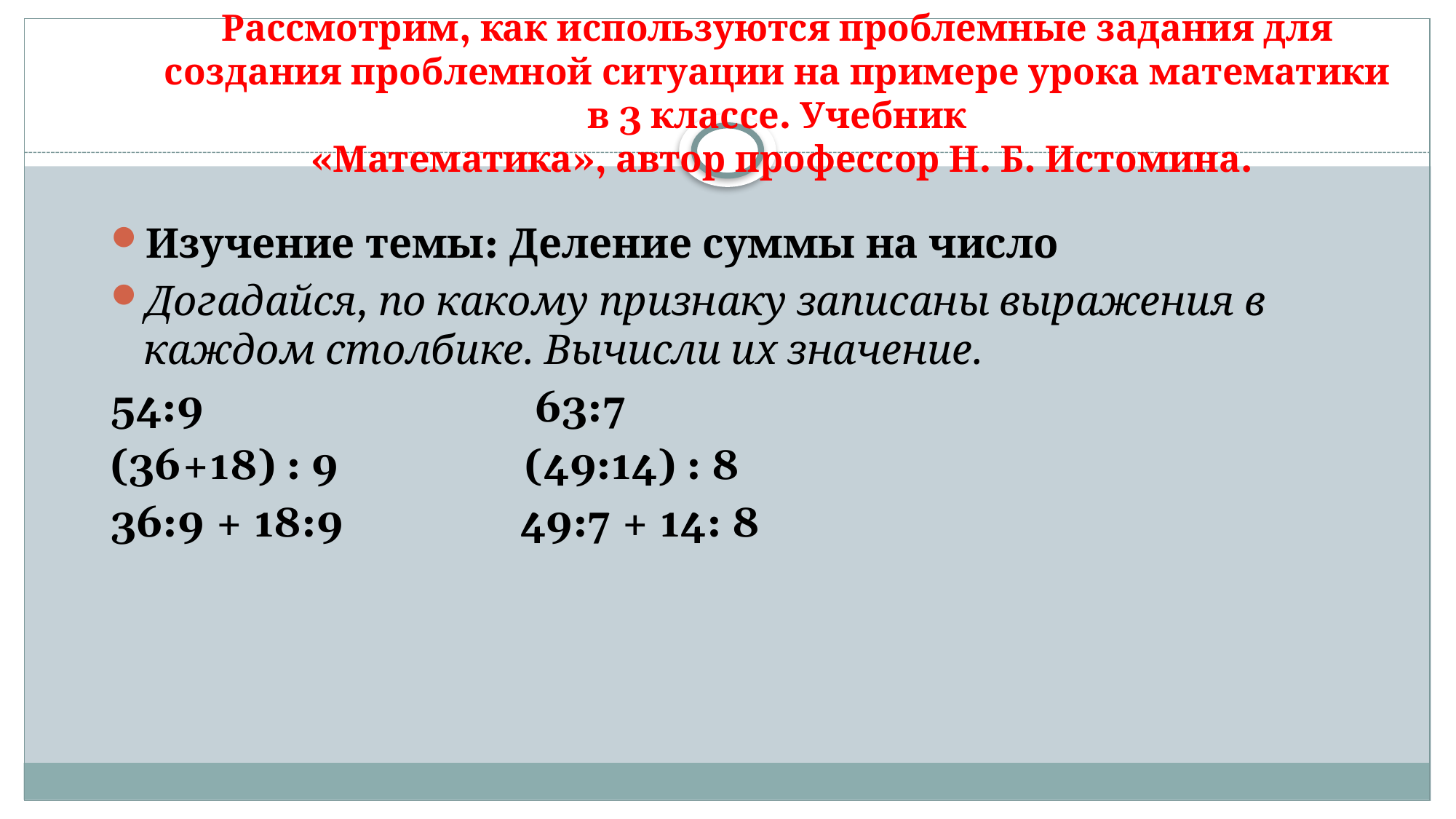

# Рассмотрим, как используются проблемные задания для создания проблемной ситуации на примере урока математики в 3 классе. Учебник «Математика», автор профессор Н. Б. Истомина.
Изучение темы: Деление суммы на число
Догадайся, по какому признаку записаны выражения в каждом столбике. Вычисли их значение.
54:9                                63:7
(36+18) : 9                  (49:14) : 8
36:9 + 18:9                 49:7 + 14: 8